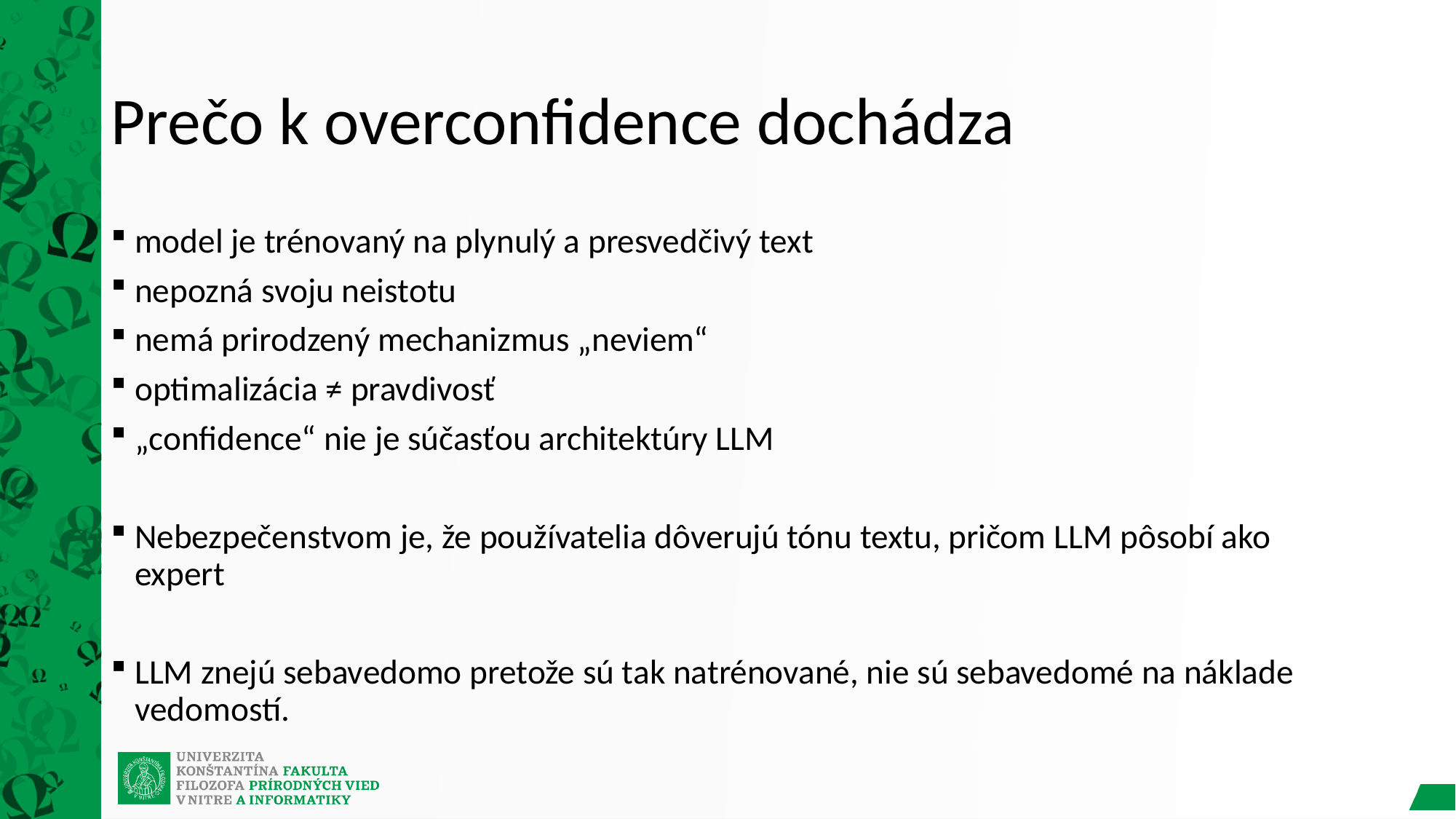

# Prečo k overconfidence dochádza
model je trénovaný na plynulý a presvedčivý text
nepozná svoju neistotu
nemá prirodzený mechanizmus „neviem“
optimalizácia ≠ pravdivosť
„confidence“ nie je súčasťou architektúry LLM

Nebezpečenstvom je, že používatelia dôverujú tónu textu, pričom LLM pôsobí ako expert

LLM znejú sebavedomo pretože sú tak natrénované, nie sú sebavedomé na náklade vedomostí.